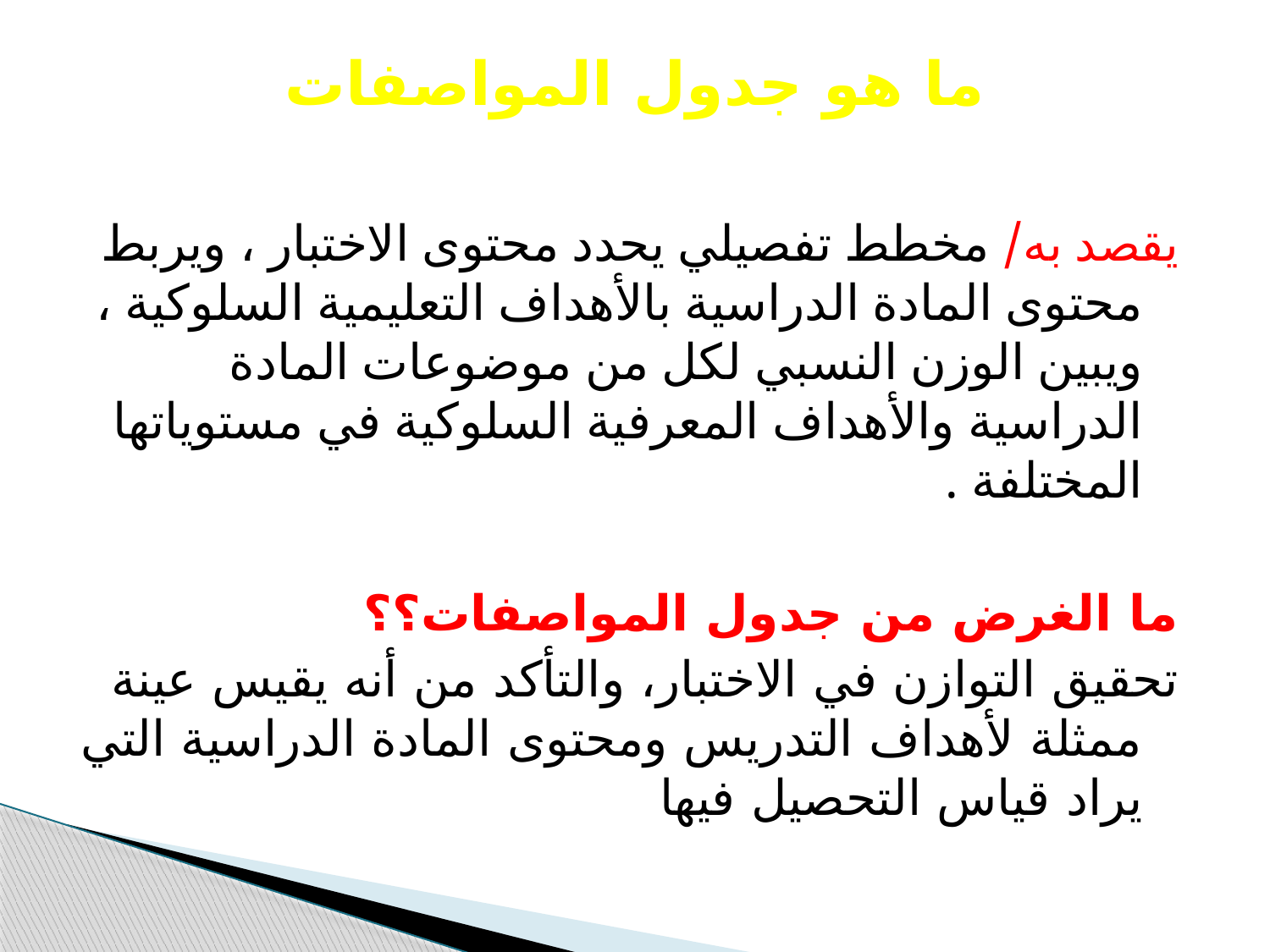

# ما هو جدول المواصفات
يقصد به/ مخطط تفصيلي يحدد محتوى الاختبار ، ويربط محتوى المادة الدراسية بالأهداف التعليمية السلوكية ، ويبين الوزن النسبي لكل من موضوعات المادة الدراسية والأهداف المعرفية السلوكية في مستوياتها المختلفة .

ما الغرض من جدول المواصفات؟؟
تحقيق التوازن في الاختبار، والتأكد من أنه يقيس عينة ممثلة لأهداف التدريس ومحتوى المادة الدراسية التي يراد قياس التحصيل فيها